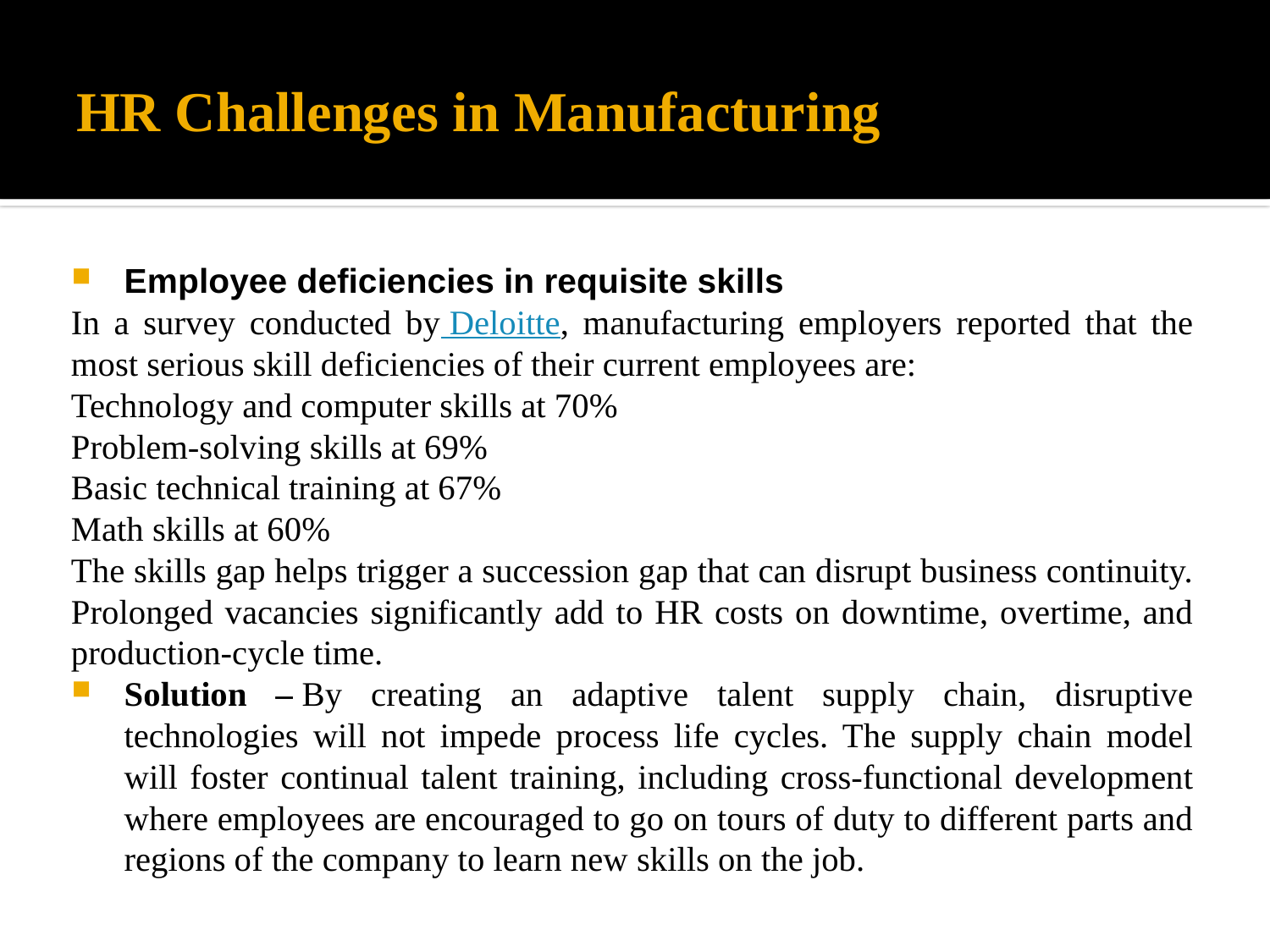

# HR Challenges in Manufacturing
Employee deficiencies in requisite skills
In a survey conducted by Deloitte, manufacturing employers reported that the most serious skill deficiencies of their current employees are:
Technology and computer skills at 70%
Problem-solving skills at 69%
Basic technical training at 67%
Math skills at 60%
The skills gap helps trigger a succession gap that can disrupt business continuity. Prolonged vacancies significantly add to HR costs on downtime, overtime, and production-cycle time.
Solution – By creating an adaptive talent supply chain, disruptive technologies will not impede process life cycles. The supply chain model will foster continual talent training, including cross-functional development where employees are encouraged to go on tours of duty to different parts and regions of the company to learn new skills on the job.